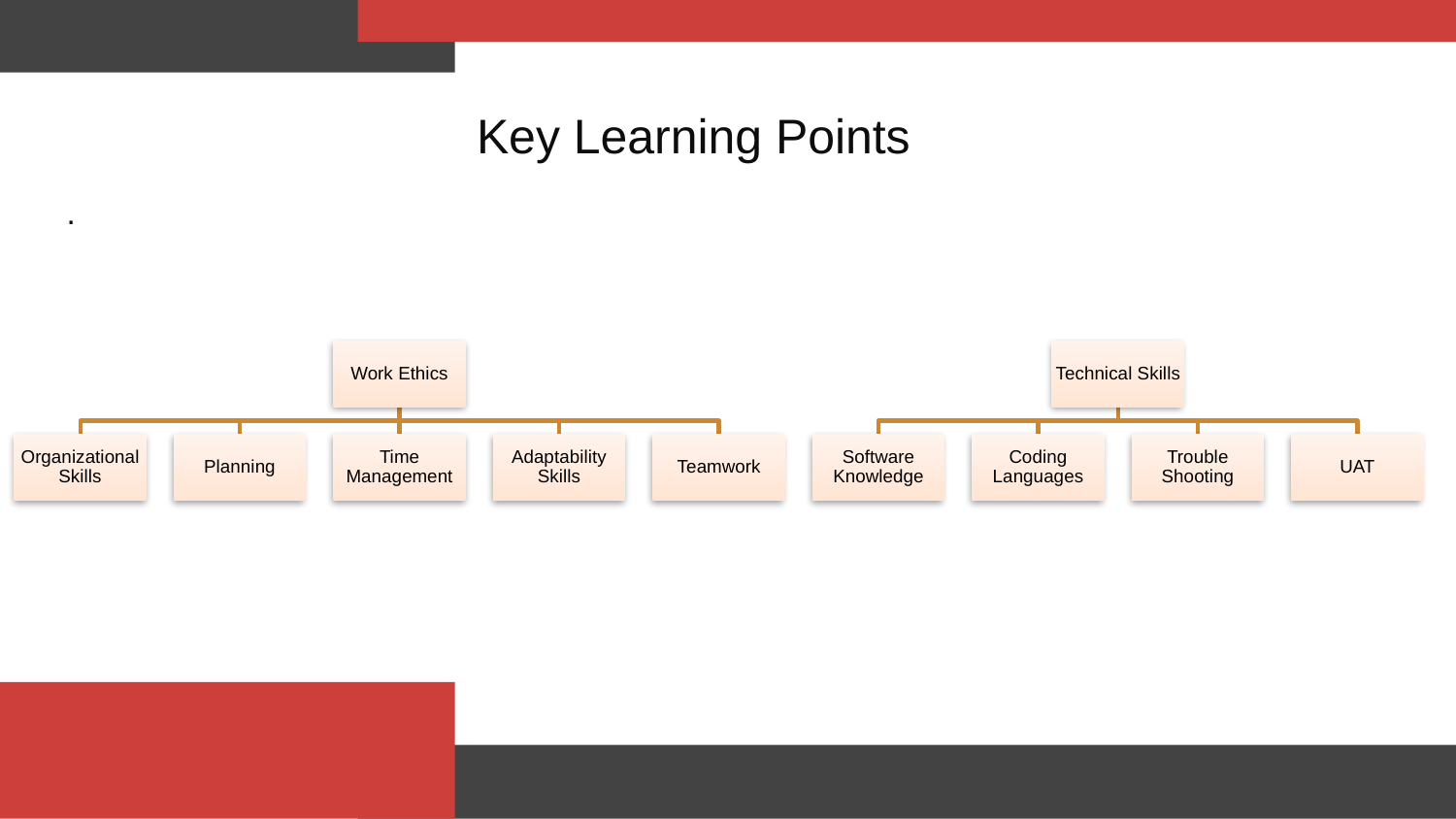

# Key Learning Points
Work Ethics
Organizational Skills
Planning
Time Management
Adaptability Skills
Teamwork
Technical Skills
Software Knowledge
Coding Languages
Trouble Shooting
UAT
.